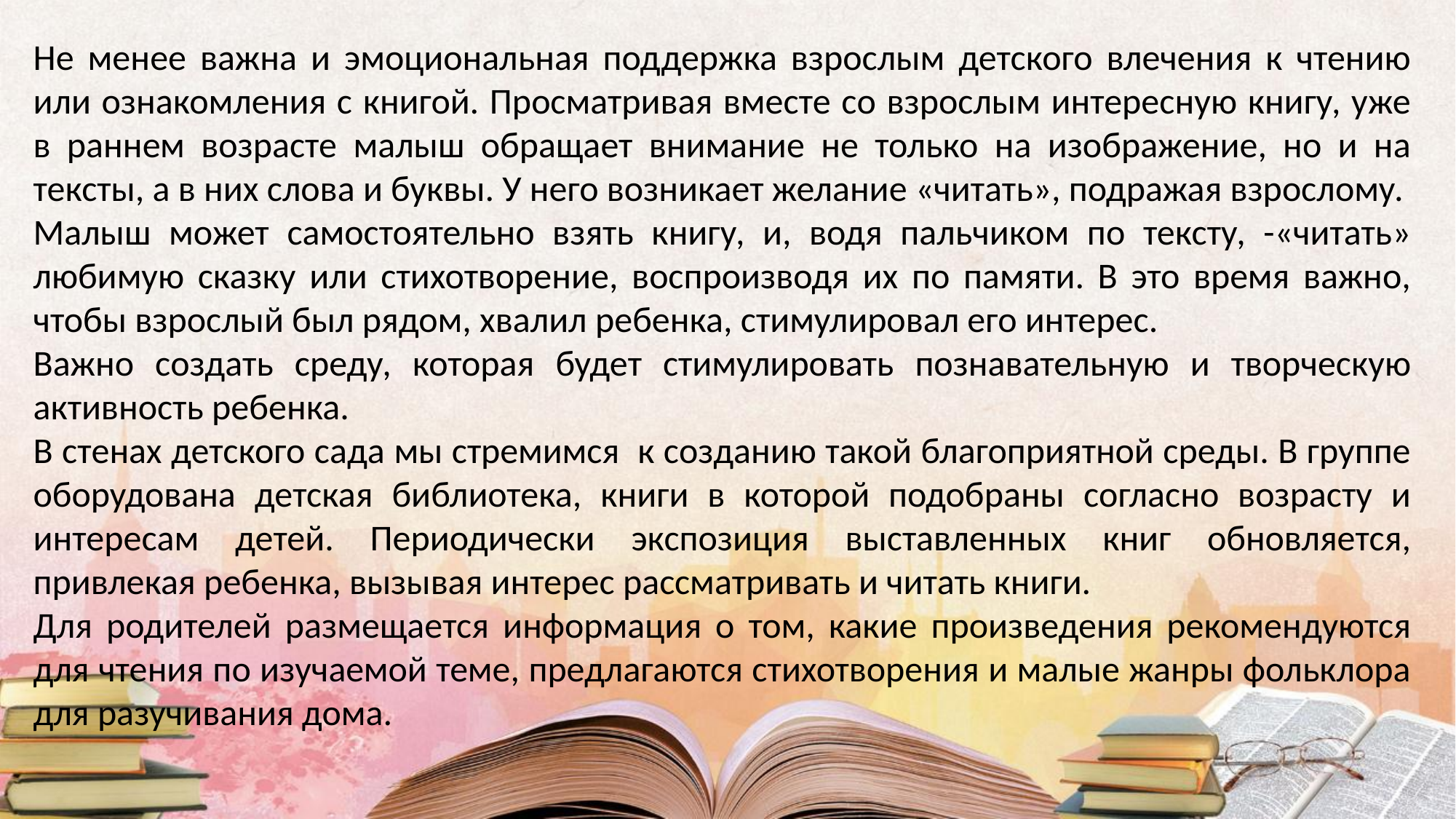

Не менее важна и эмоциональная поддержка взрослым детского влечения к чтению или ознакомления с книгой. Просматривая вместе со взрослым интересную книгу, уже в раннем возрасте малыш обращает внимание не только на изображение, но и на тексты, а в них слова и буквы. У него возникает желание «читать», подражая взрослому.
Малыш может самостоятельно взять книгу, и, водя пальчиком по тексту, -«читать» любимую сказку или стихотворение, воспроизводя их по памяти. В это время важно, чтобы взрослый был рядом, хвалил ребенка, стимулировал его интерес.
Важно создать среду, которая будет стимулировать познавательную и творческую активность ребенка.
В стенах детского сада мы стремимся  к созданию такой благоприятной среды. В группе оборудована детская библиотека, книги в которой подобраны согласно возрасту и интересам детей. Периодически экспозиция выставленных книг обновляется, привлекая ребенка, вызывая интерес рассматривать и читать книги.
Для родителей размещается информация о том, какие произведения рекомендуются для чтения по изучаемой теме, предлагаются стихотворения и малые жанры фольклора для разучивания дома.